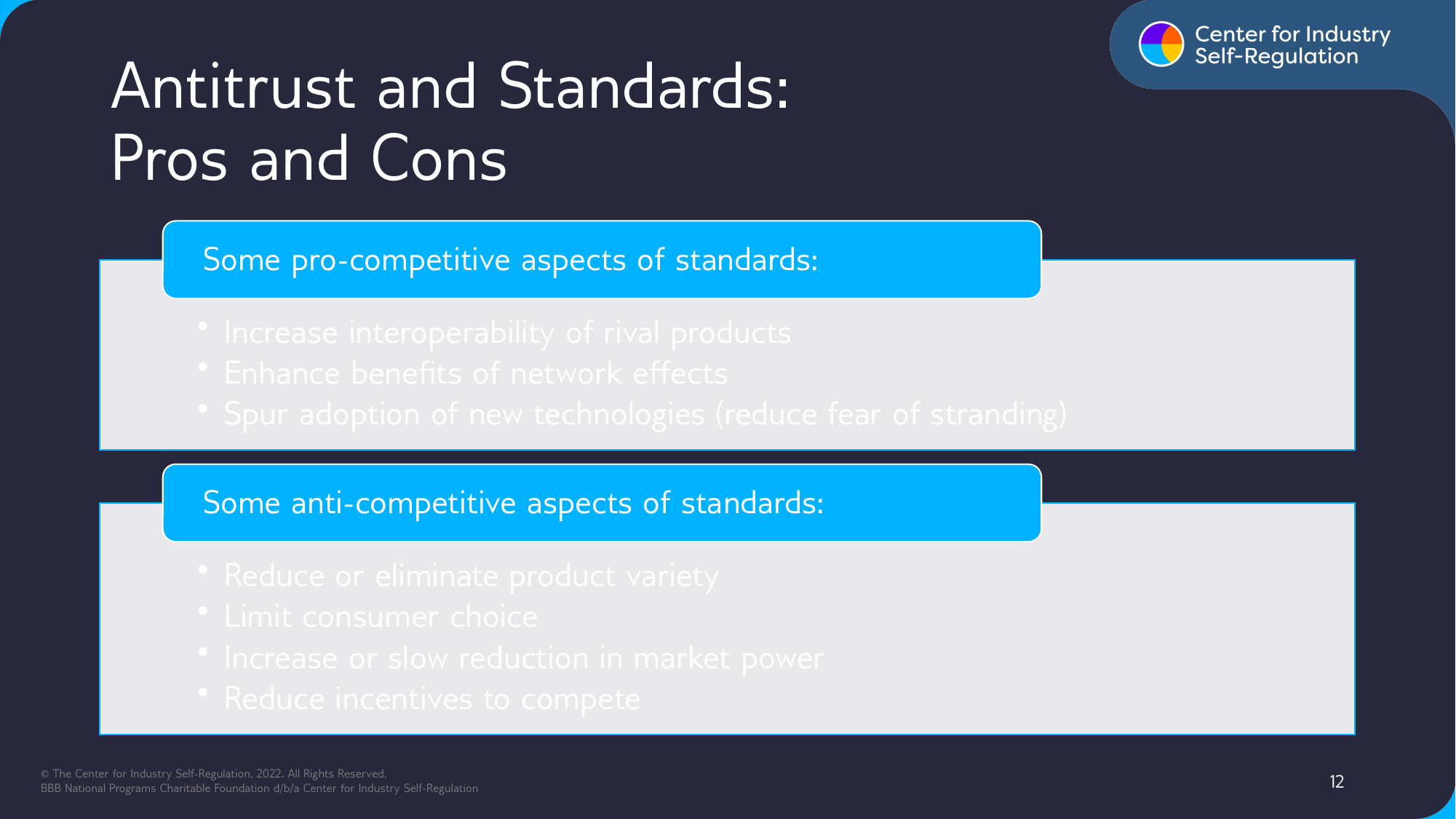

# Antitrust and Standards: ​ Pros and Cons
Increase interoperability of rival products​
Enhance benefits of network effects​
Spur adoption of new technologies (reduce fear of stranding)​
Some pro-competitive aspects of standards:​
Reduce or eliminate product variety​
Limit consumer choice​
Increase or slow reduction in market power	​
Reduce incentives to compete
Some anti-competitive aspects of standards:​
12